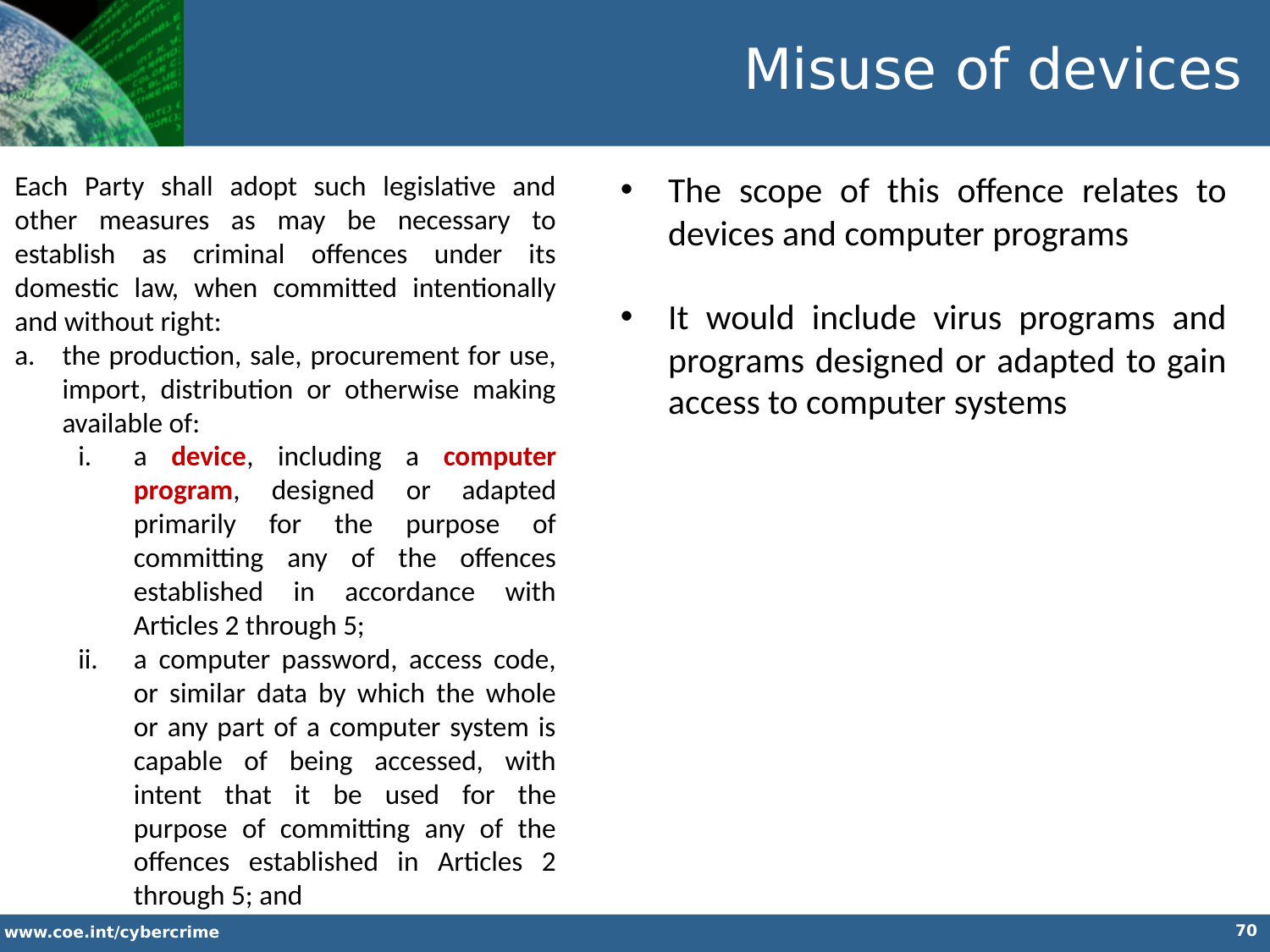

Misuse of devices
Each Party shall adopt such legislative and other measures as may be necessary to establish as criminal offences under its domestic law, when committed intentionally and without right:
the production, sale, procurement for use, import, distribution or otherwise making available of:
a device, including a computer program, designed or adapted primarily for the purpose of committing any of the offences established in accordance with Articles 2 through 5;
a computer password, access code, or similar data by which the whole or any part of a computer system is capable of being accessed, with intent that it be used for the purpose of committing any of the offences established in Articles 2 through 5; and
The scope of this offence relates to devices and computer programs

It would include virus programs and programs designed or adapted to gain access to computer systems